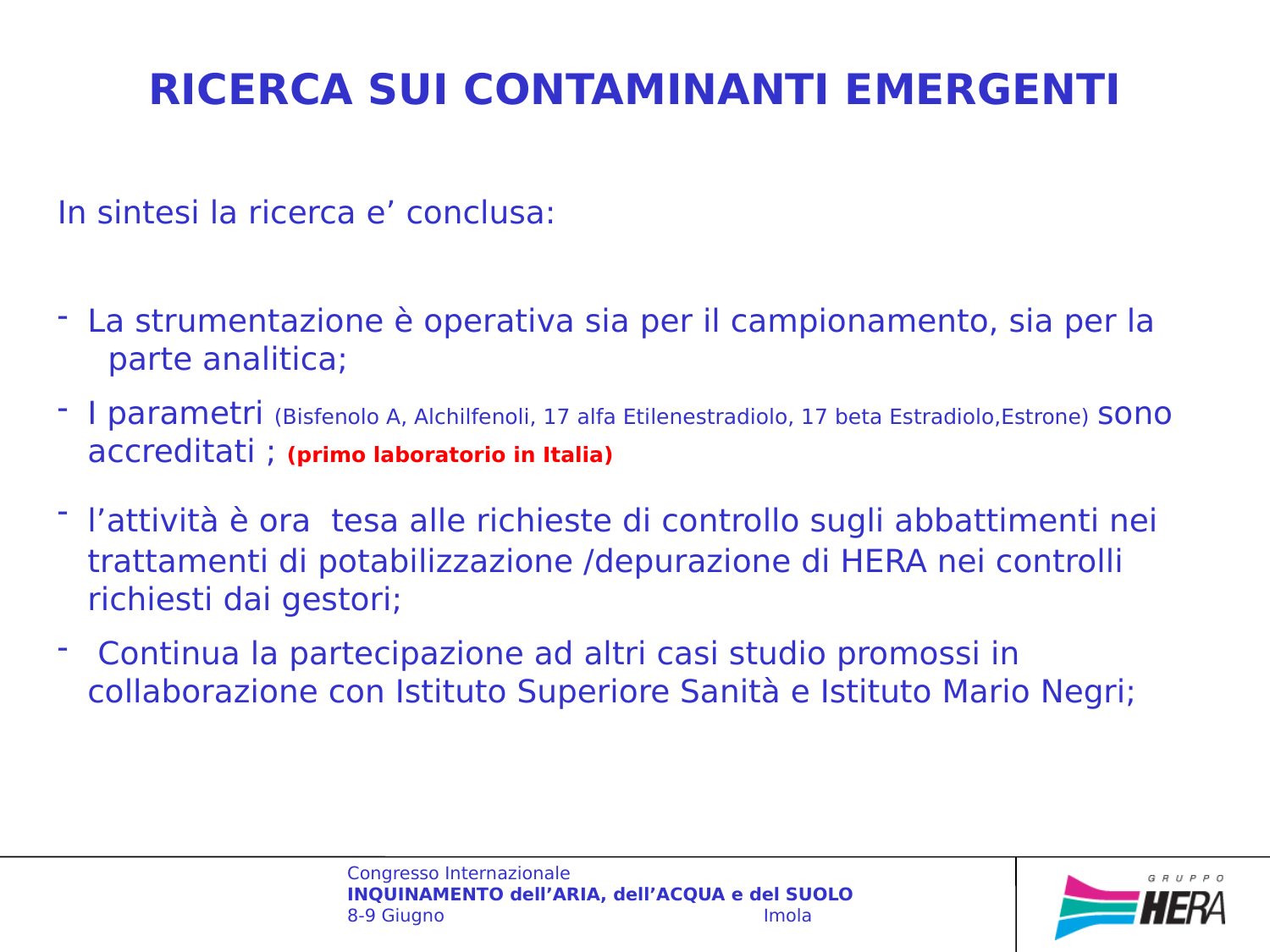

RICERCA SUI CONTAMINANTI EMERGENTI

In sintesi la ricerca e’ conclusa:

La strumentazione è operativa sia per il campionamento, sia per la
  parte analitica;
I parametri (Bisfenolo A, Alchilfenoli, 17 alfa Etilenestradiolo, 17 beta Estradiolo,Estrone) sono accreditati ; (primo laboratorio in Italia)
l’attività è ora  tesa alle richieste di controllo sugli abbattimenti nei trattamenti di potabilizzazione /depurazione di HERA nei controlli richiesti dai gestori;
 Continua la partecipazione ad altri casi studio promossi in collaborazione con Istituto Superiore Sanità e Istituto Mario Negri;

Congresso Internazionale
INQUINAMENTO dell’ARIA, dell’ACQUA e del SUOLO
8-9 Giugno                                                          Imola